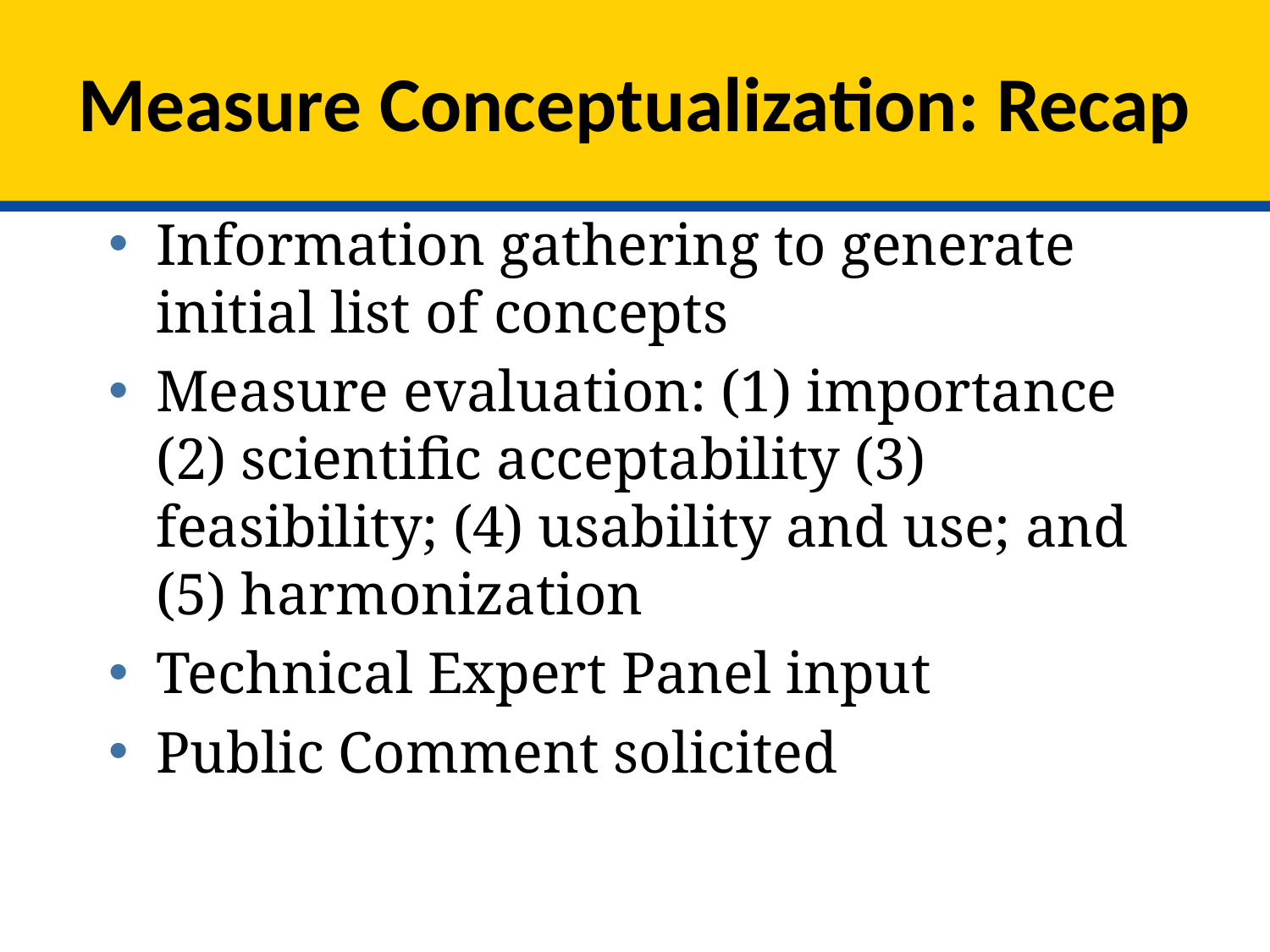

# Measure Conceptualization: Recap
Information gathering to generate initial list of concepts
Measure evaluation: (1) importance (2) scientific acceptability (3) feasibility; (4) usability and use; and (5) harmonization
Technical Expert Panel input
Public Comment solicited